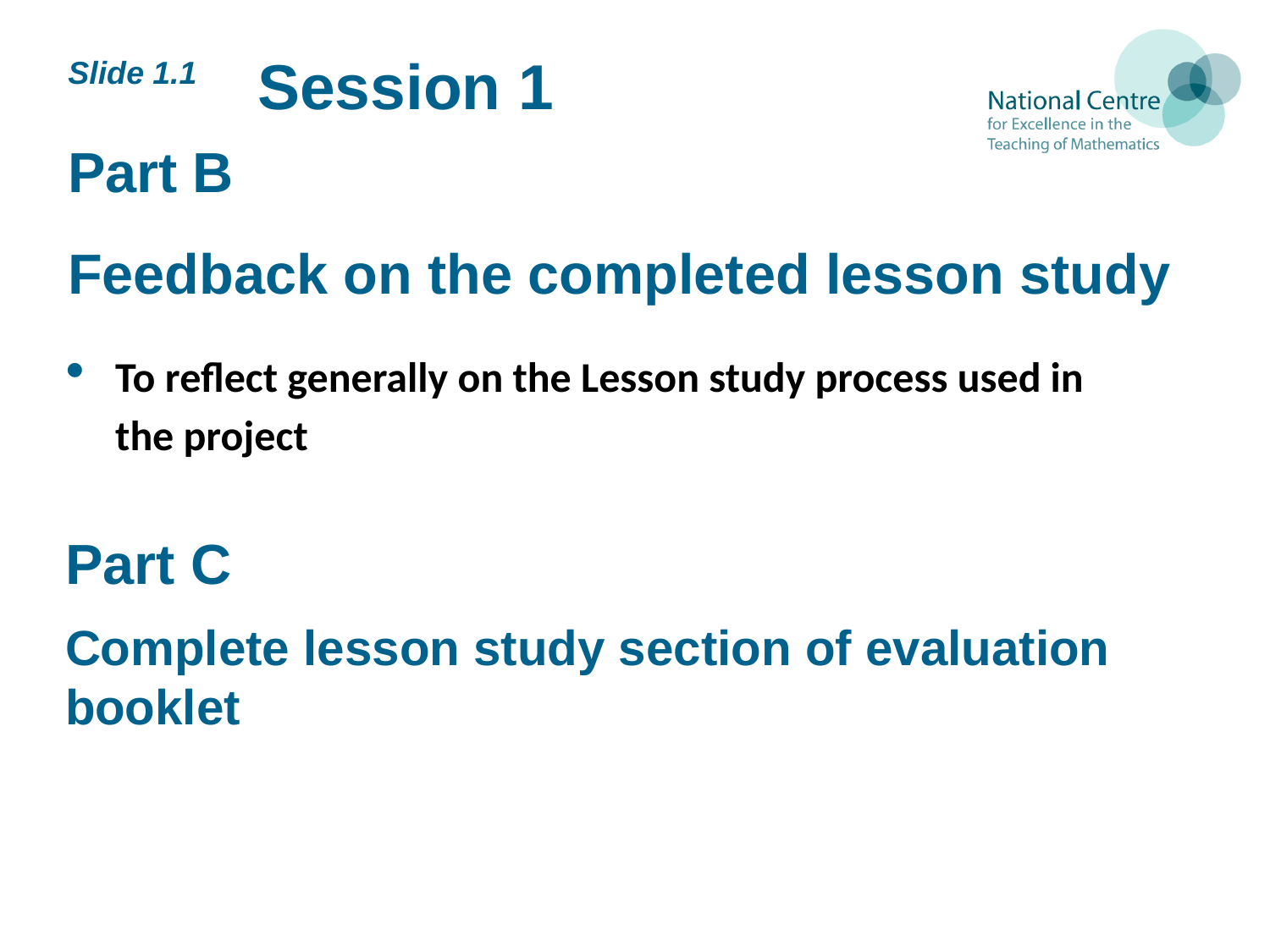

Session 1
Slide 1.1
# Part B Feedback on the completed lesson study
To reflect generally on the Lesson study process used in the project
Part C
Complete lesson study section of evaluation booklet